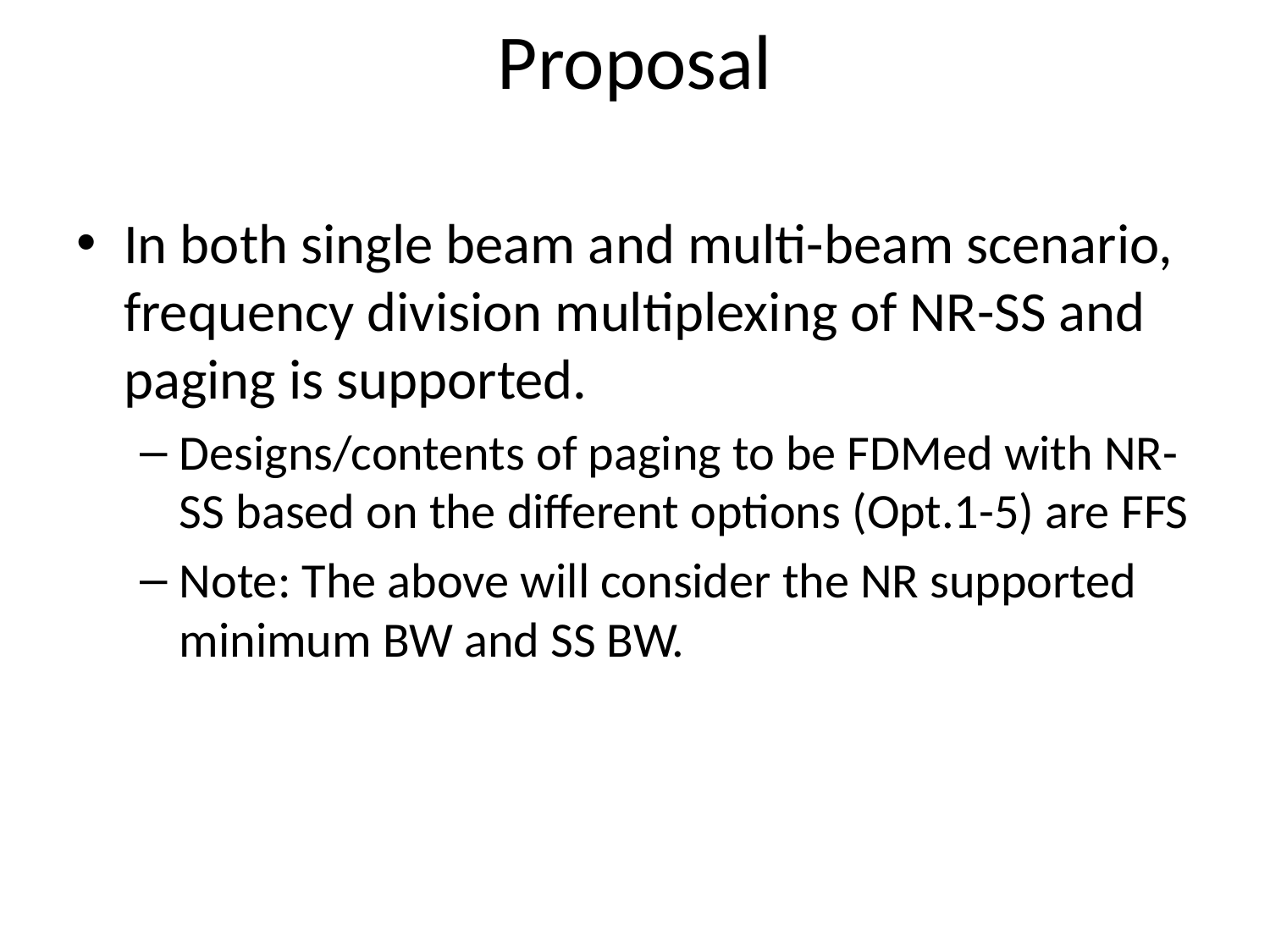

# Proposal
In both single beam and multi-beam scenario, frequency division multiplexing of NR-SS and paging is supported.
Designs/contents of paging to be FDMed with NR-SS based on the different options (Opt.1-5) are FFS
Note: The above will consider the NR supported minimum BW and SS BW.